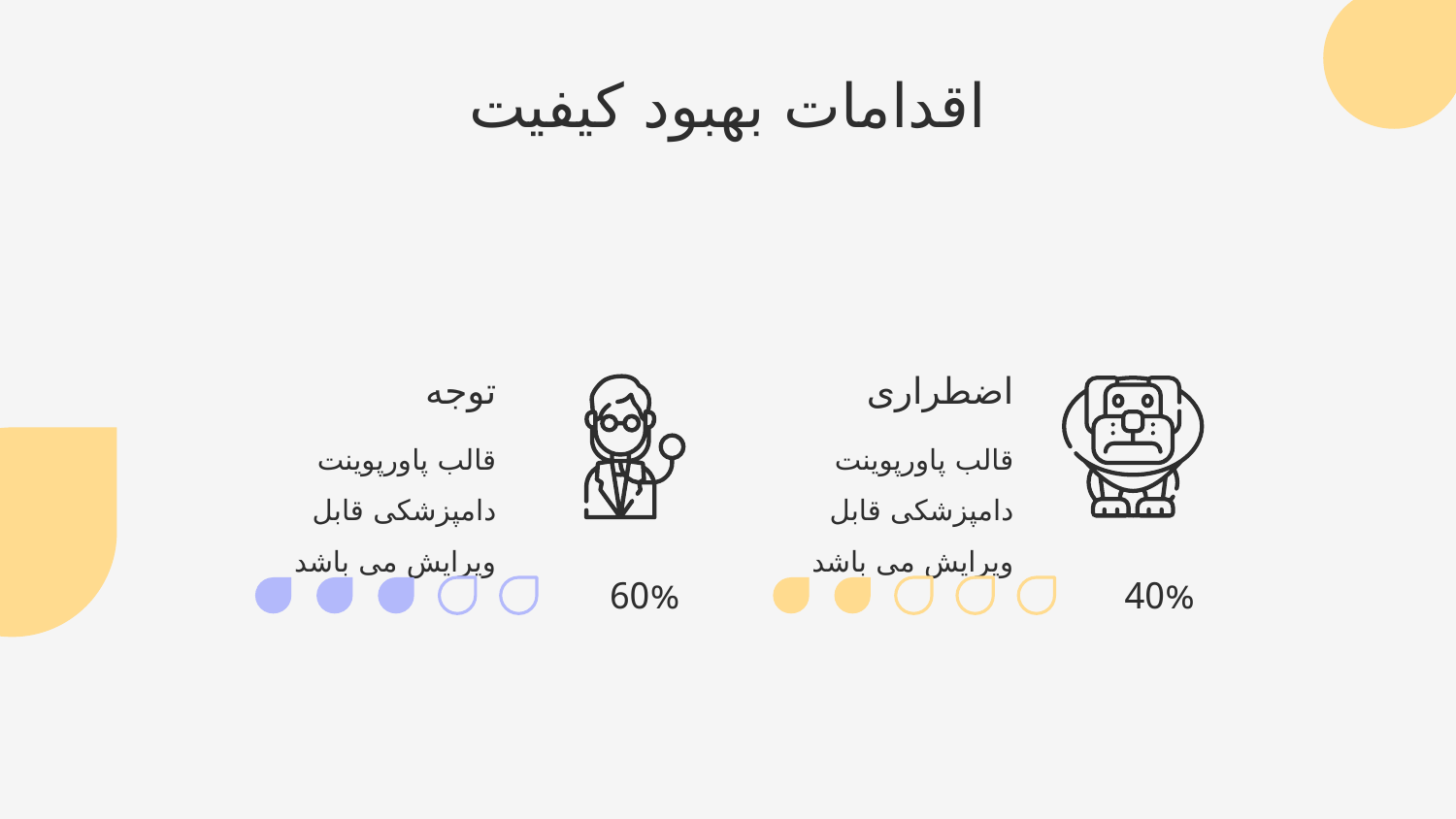

# اقدامات بهبود کیفیت
توجه
اضطراری

قالب پاورپوینت دامپزشکی قابل ویرایش می باشد
قالب پاورپوینت دامپزشکی قابل ویرایش می باشد
60%
40%